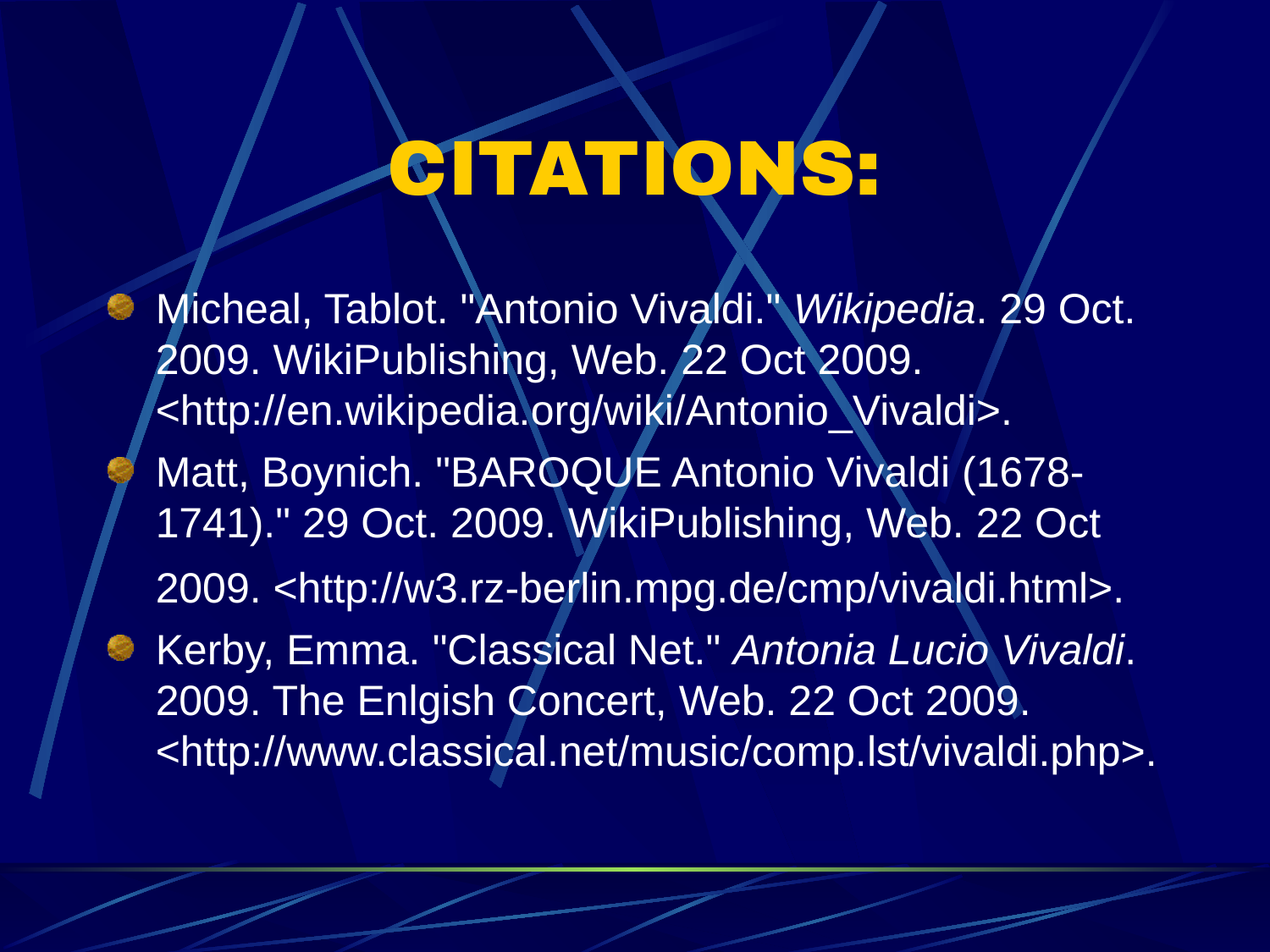

# CITATIONS:
Micheal, Tablot. "Antonio Vivaldi." Wikipedia. 29 Oct. 2009. WikiPublishing, Web. 22 Oct 2009. <http://en.wikipedia.org/wiki/Antonio_Vivaldi>.
Matt, Boynich. "BAROQUE Antonio Vivaldi (1678-1741)." 29 Oct. 2009. WikiPublishing, Web. 22 Oct 2009. <http://w3.rz-berlin.mpg.de/cmp/vivaldi.html>.
Kerby, Emma. "Classical Net." Antonia Lucio Vivaldi. 2009. The Enlgish Concert, Web. 22 Oct 2009. <http://www.classical.net/music/comp.lst/vivaldi.php>.